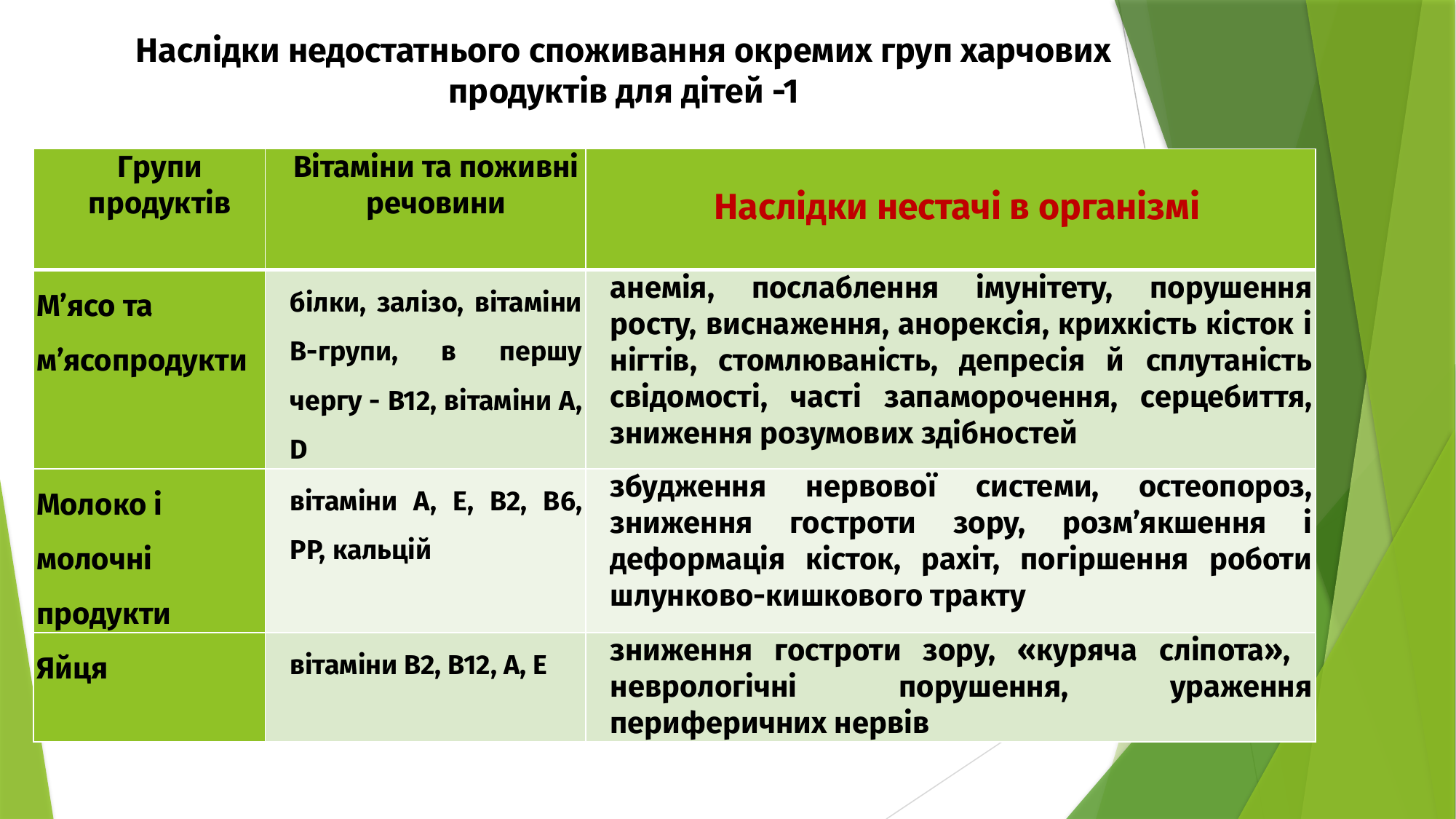

# Наслідки недостатнього споживання окремих груп харчових продуктів для дітей -1
| Групи продуктів | Вітаміни та поживні речовини | Наслідки нестачі в організмі |
| --- | --- | --- |
| М’ясо та м’ясопродукти | білки, залізо, вітаміни В-групи, в першу чергу - В12, вітаміни А, D | анемія, послаблення імунітету, порушення росту, виснаження, анорексія, крихкість кісток і нігтів, стомлюваність, депресія й сплутаність свідомості, часті запаморочення, серцебиття, зниження розумових здібностей |
| Молоко і молочні продукти | вітаміни А, Е, В2, В6, РР, кальцій | збудження нервової системи, остеопороз, зниження гостроти зору, розм’якшення і деформація кісток, рахіт, погіршення роботи шлунково-кишкового тракту |
| Яйця | вітаміни В2, В12, А, Е | зниження гостроти зору, «куряча сліпота», неврологічні порушення, ураження периферичних нервів |